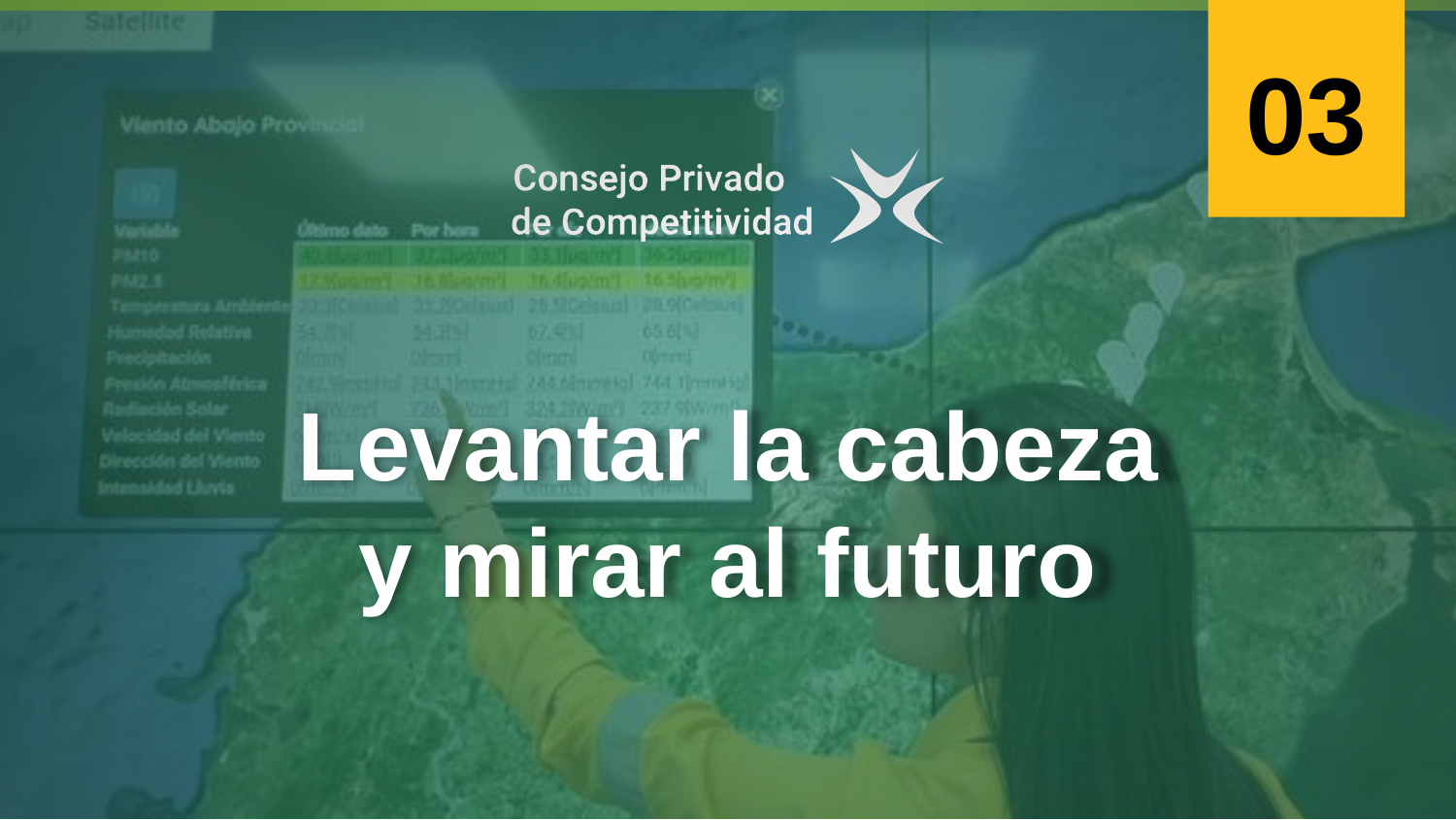

03
Levantar la cabeza
y mirar al futuro